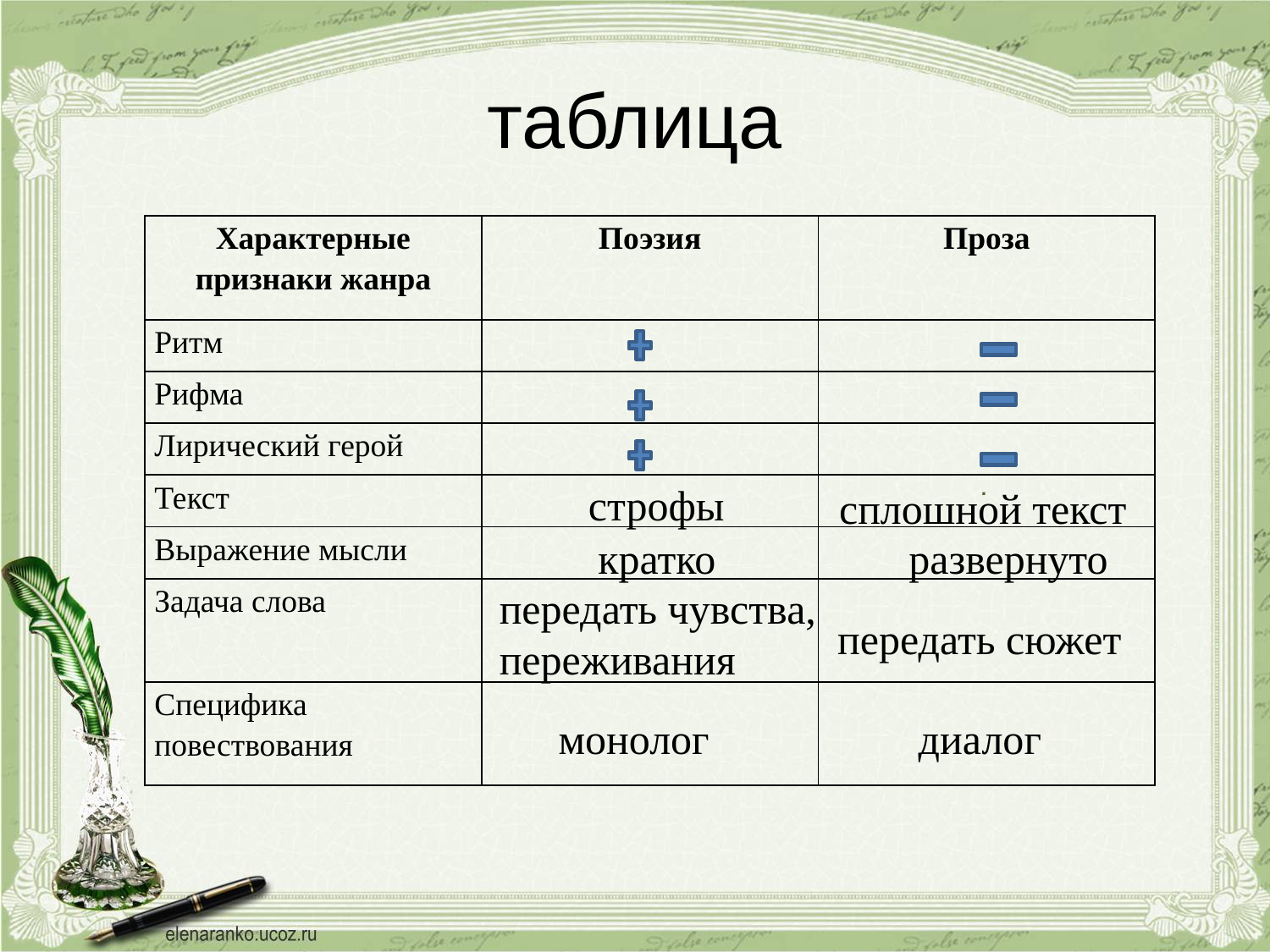

# таблица
| Характерные признаки жанра | Поэзия | Проза |
| --- | --- | --- |
| Ритм |  |  |
| Рифма |  |  |
| Лирический герой |  |  |
| Текст |  | . |
| Выражение мысли |  |  |
| Задача слова |  |  |
| Специфика повествования |  |  |

строфы
сплошной текст
кратко
развернуто
передать чувства,
переживания
передать сюжет
монолог
диалог